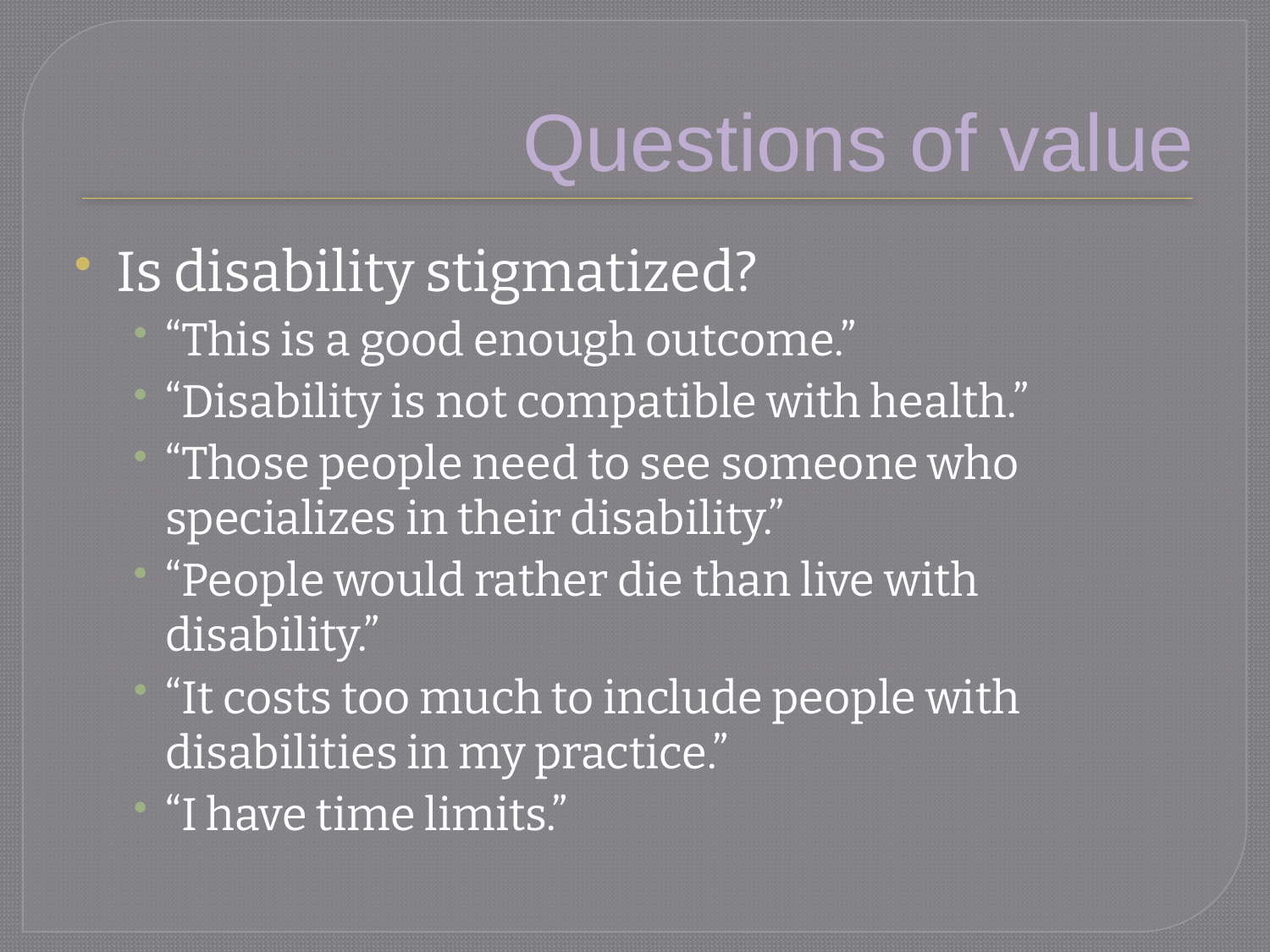

# Questions of value
Is disability stigmatized?
“This is a good enough outcome.”
“Disability is not compatible with health.”
“Those people need to see someone who specializes in their disability.”
“People would rather die than live with disability.”
“It costs too much to include people with disabilities in my practice.”
“I have time limits.”